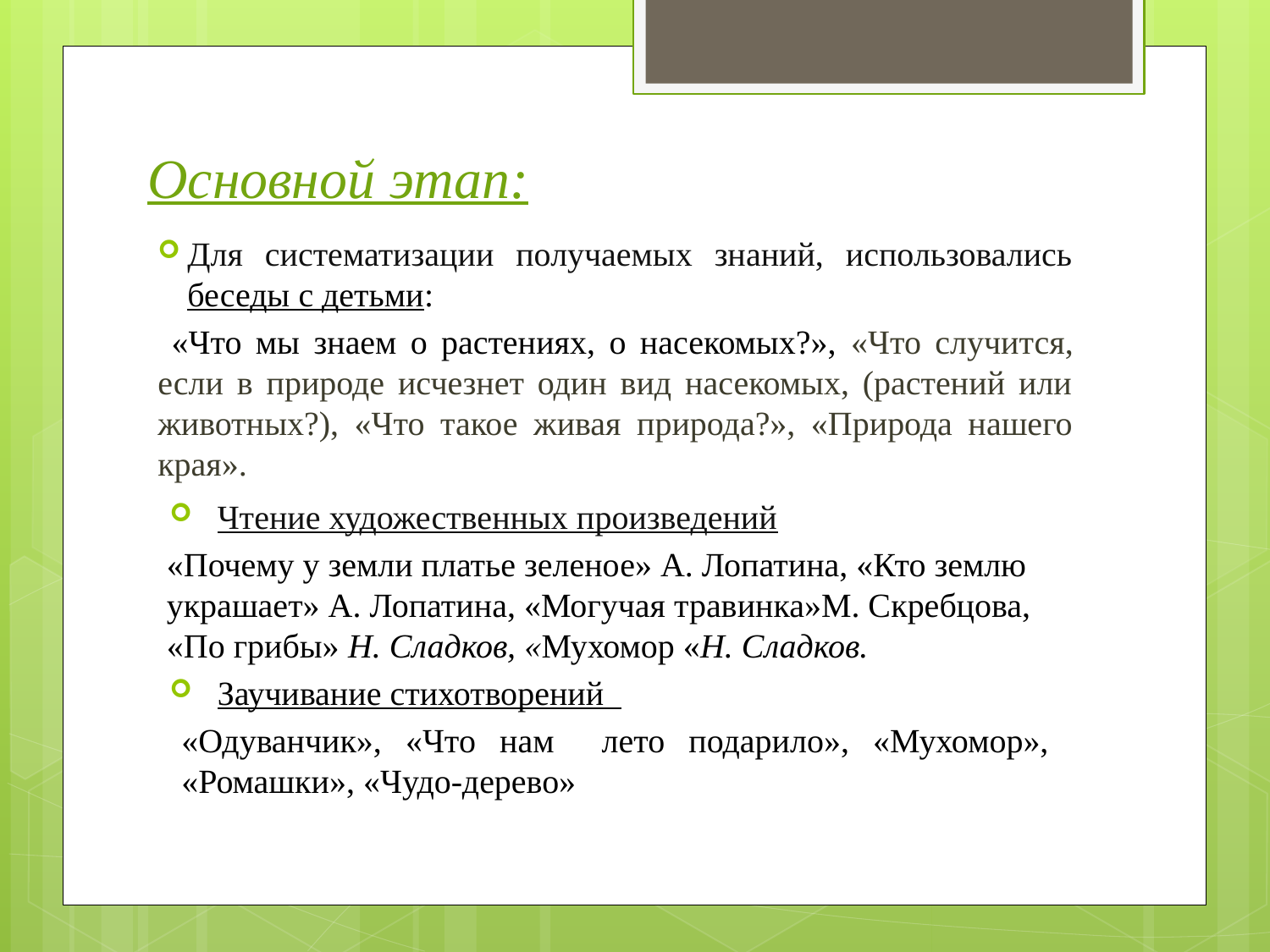

# Основной этап:
Для систематизации получаемых знаний, использовались беседы с детьми:
 «Что мы знаем о растениях, о насекомых?», «Что случится, если в природе исчезнет один вид насекомых, (растений или животных?), «Что такое живая природа?», «Природа нашего края».
Чтение художественных произведений
«Почему у земли платье зеленое» А. Лопатина, «Кто землю украшает» А. Лопатина, «Могучая травинка»М. Скребцова, «По грибы» Н. Сладков, «Мухомор «Н. Сладков.
Заучивание стихотворений
«Одуванчик», «Что нам  лето подарило», «Мухомор»,  «Ромашки», «Чудо-дерево»